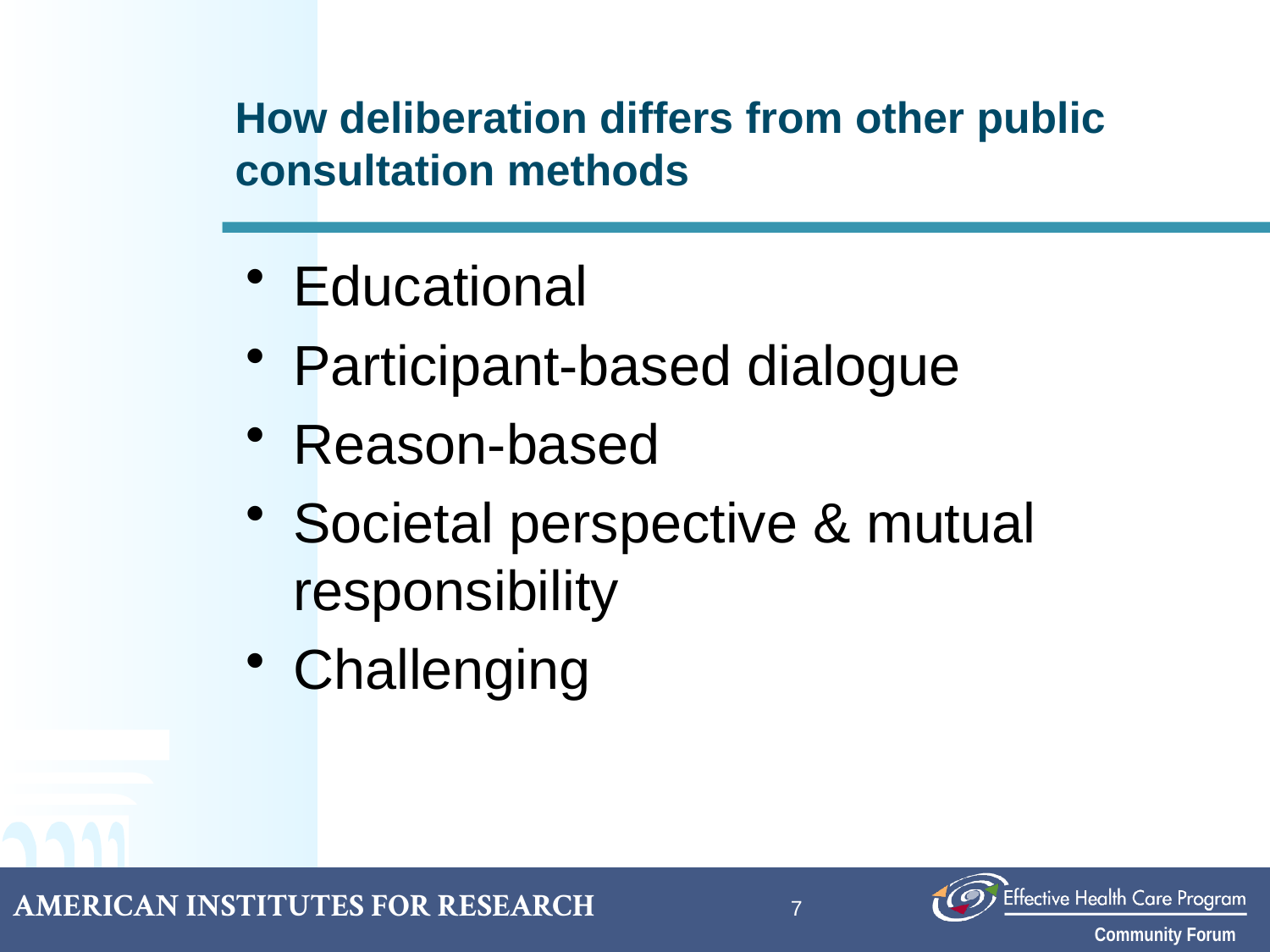

# How deliberation differs from other public consultation methods
Educational
Participant-based dialogue
Reason-based
Societal perspective & mutual responsibility
Challenging